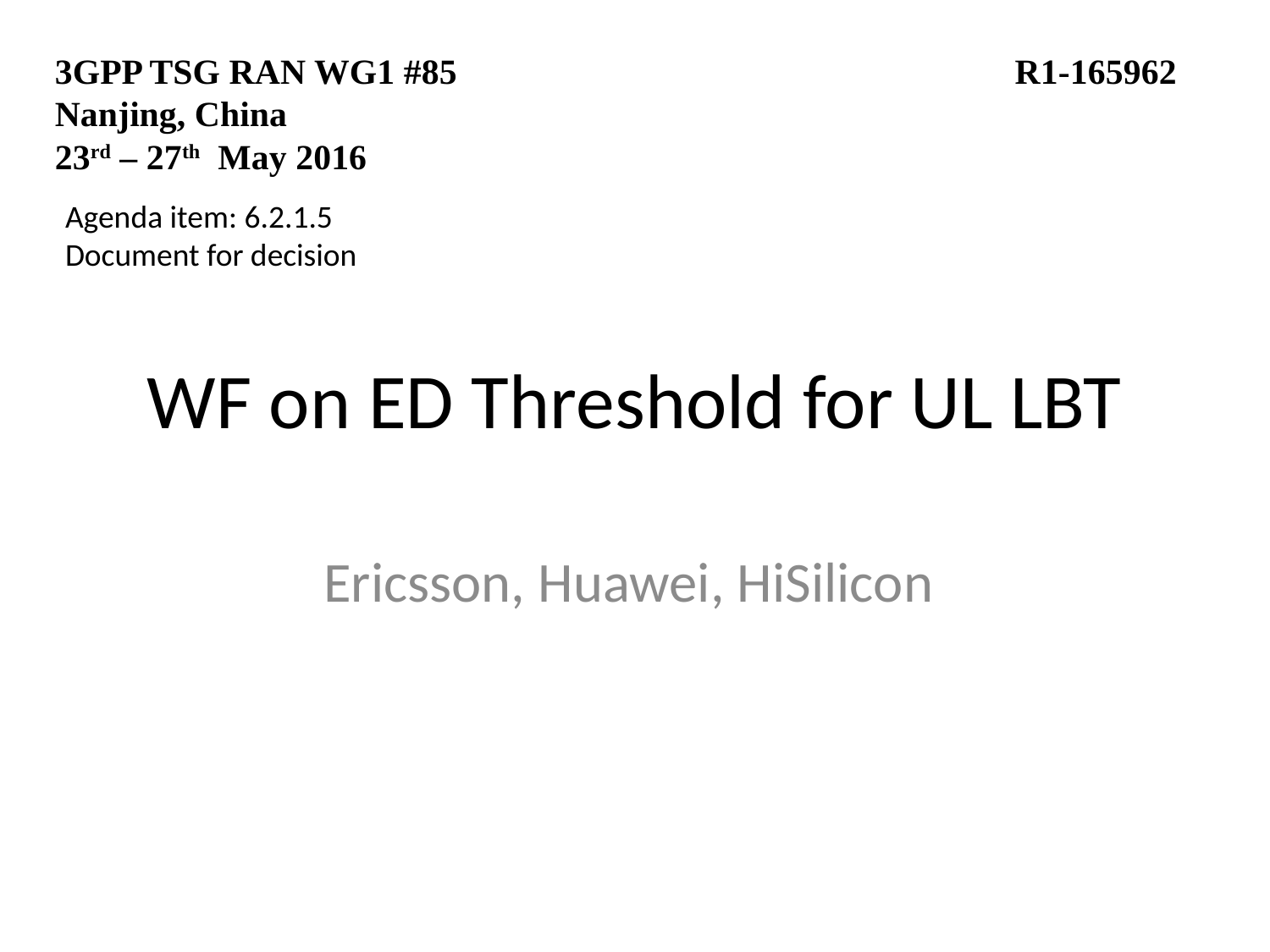

3GPP TSG RAN WG1 #85				        R1-165962
Nanjing, China
23rd – 27th  May 2016
Agenda item: 6.2.1.5
Document for decision
# WF on ED Threshold for UL LBT
Ericsson, Huawei, HiSilicon